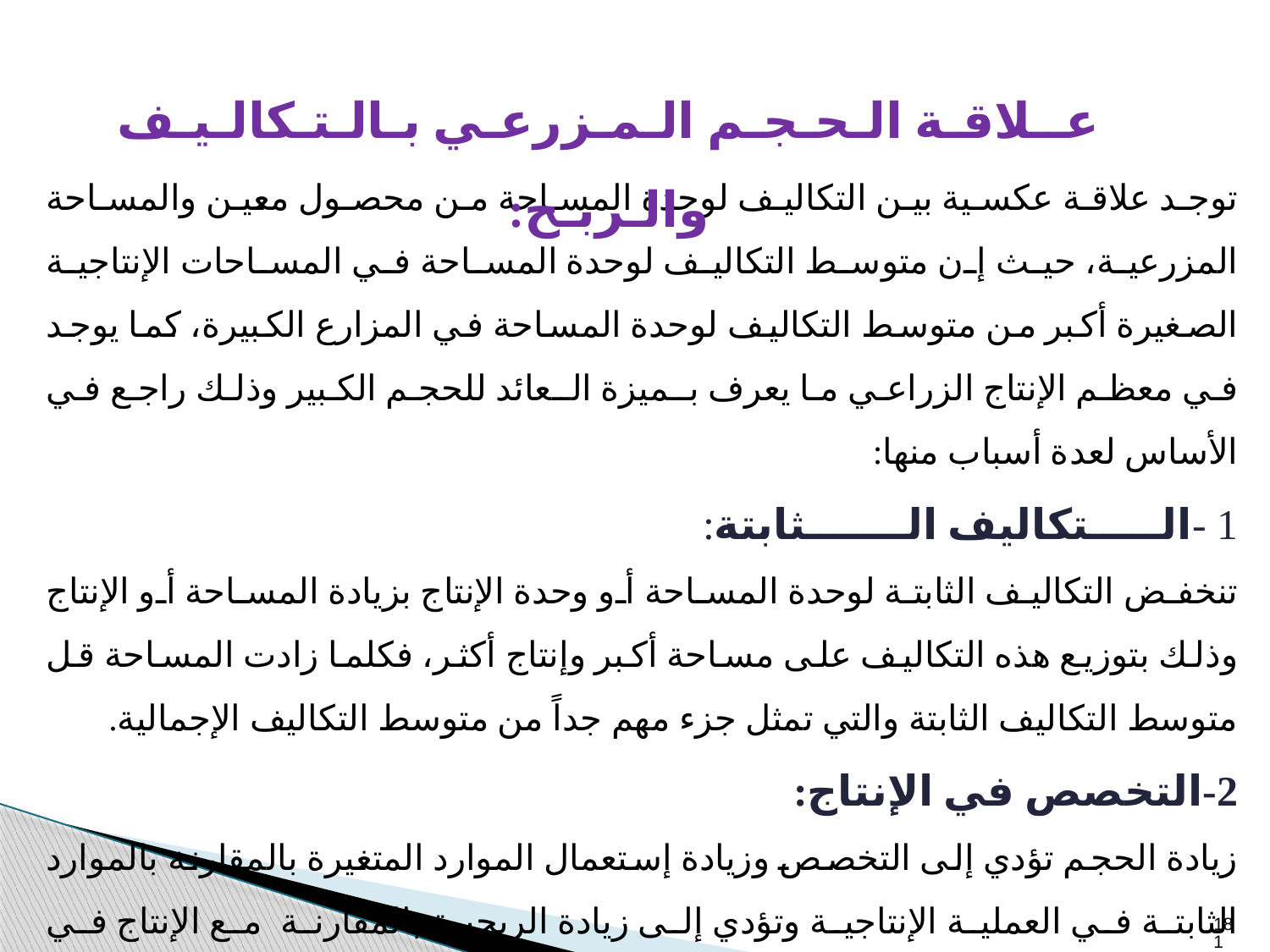

عــلاقـة الـحـجـم الـمـزرعـي بـالـتـكالـيـف والـربـح:
توجد علاقة عكسية بين التكاليف لوحدة المساحة من محصول معين والمساحة المزرعية، حيث إن متوسط التكاليف لوحدة المساحة في المساحات الإنتاجية الصغيرة أكبر من متوسط التكاليف لوحدة المساحة في المزارع الكبيرة، كما يوجد في معظم الإنتاج الزراعي ما يعرف بـميزة الـعائد للحجم الكبير وذلك راجع في الأساس لعدة أسباب منها:
1 -الـــــتكاليف الـــــــثابتة:
تنخفض التكاليف الثابتة لوحدة المساحة أو وحدة الإنتاج بزيادة المساحة أو الإنتاج وذلك بتوزيع هذه التكاليف على مساحة أكبر وإنتاج أكثر، فكلما زادت المساحة قل متوسط التكاليف الثابتة والتي تمثل جزء مهم جداً من متوسط التكاليف الإجمالية.
2-التخصص في الإنتاج:
زيادة الحجم تؤدي إلى التخصص وزيادة إستعمال الموارد المتغيرة بالمقارنة بالموارد الثابتة في العملية الإنتاجية وتؤدي إلى زيادة الربحية بالمقارنة  مع الإنتاج في المساحات الصغيرة.

181